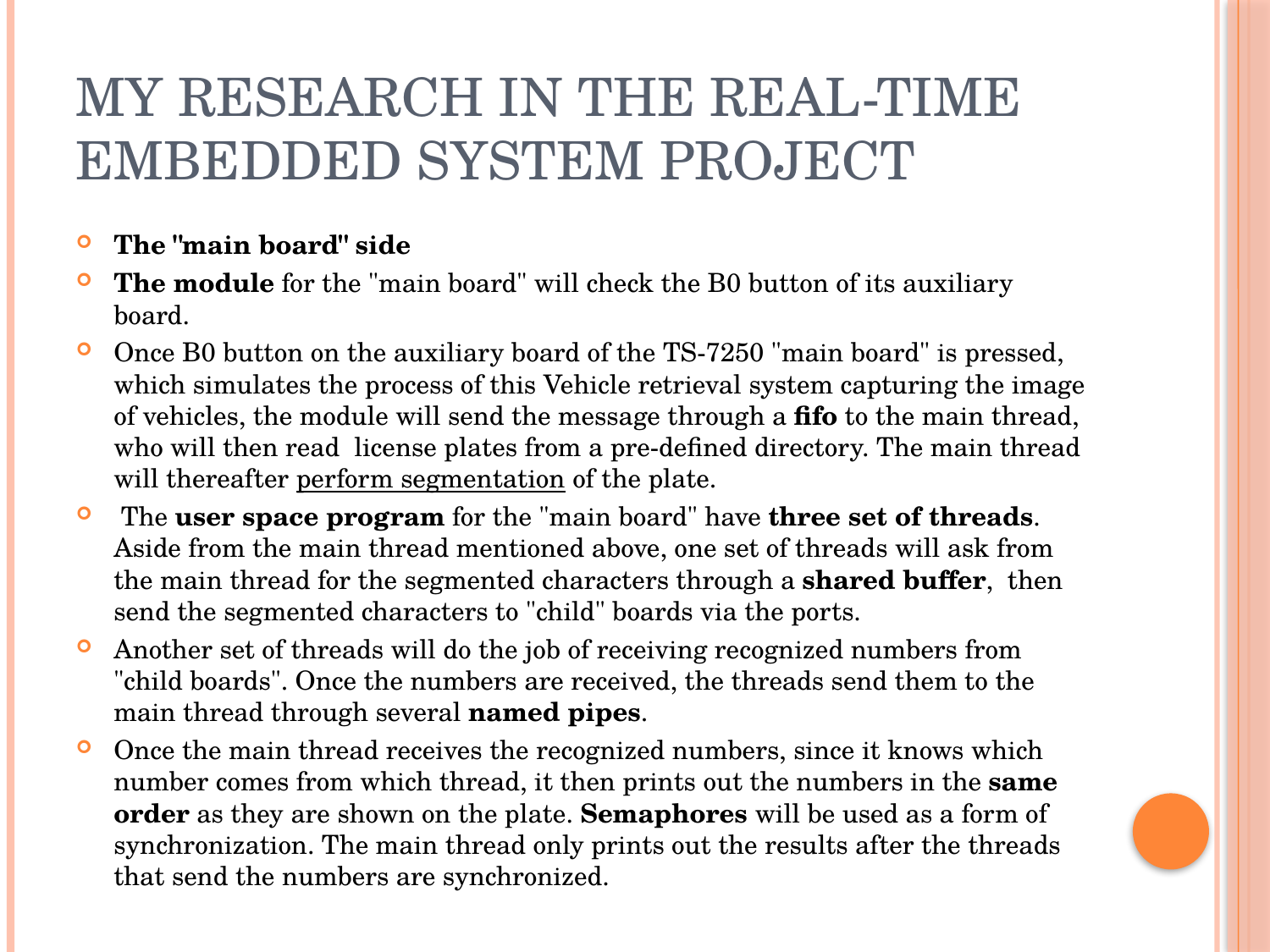

# My research in the real-time embedded system project
The "main board" side
The module for the "main board" will check the B0 button of its auxiliary board.
Once B0 button on the auxiliary board of the TS-7250 "main board" is pressed, which simulates the process of this Vehicle retrieval system capturing the image of vehicles, the module will send the message through a fifo to the main thread, who will then read  license plates from a pre-defined directory. The main thread will thereafter perform segmentation of the plate.
 The user space program for the "main board" have three set of threads. Aside from the main thread mentioned above, one set of threads will ask from the main thread for the segmented characters through a shared buffer,  then send the segmented characters to "child" boards via the ports.
Another set of threads will do the job of receiving recognized numbers from "child boards". Once the numbers are received, the threads send them to the main thread through several named pipes.
Once the main thread receives the recognized numbers, since it knows which number comes from which thread, it then prints out the numbers in the same order as they are shown on the plate. Semaphores will be used as a form of synchronization. The main thread only prints out the results after the threads that send the numbers are synchronized.